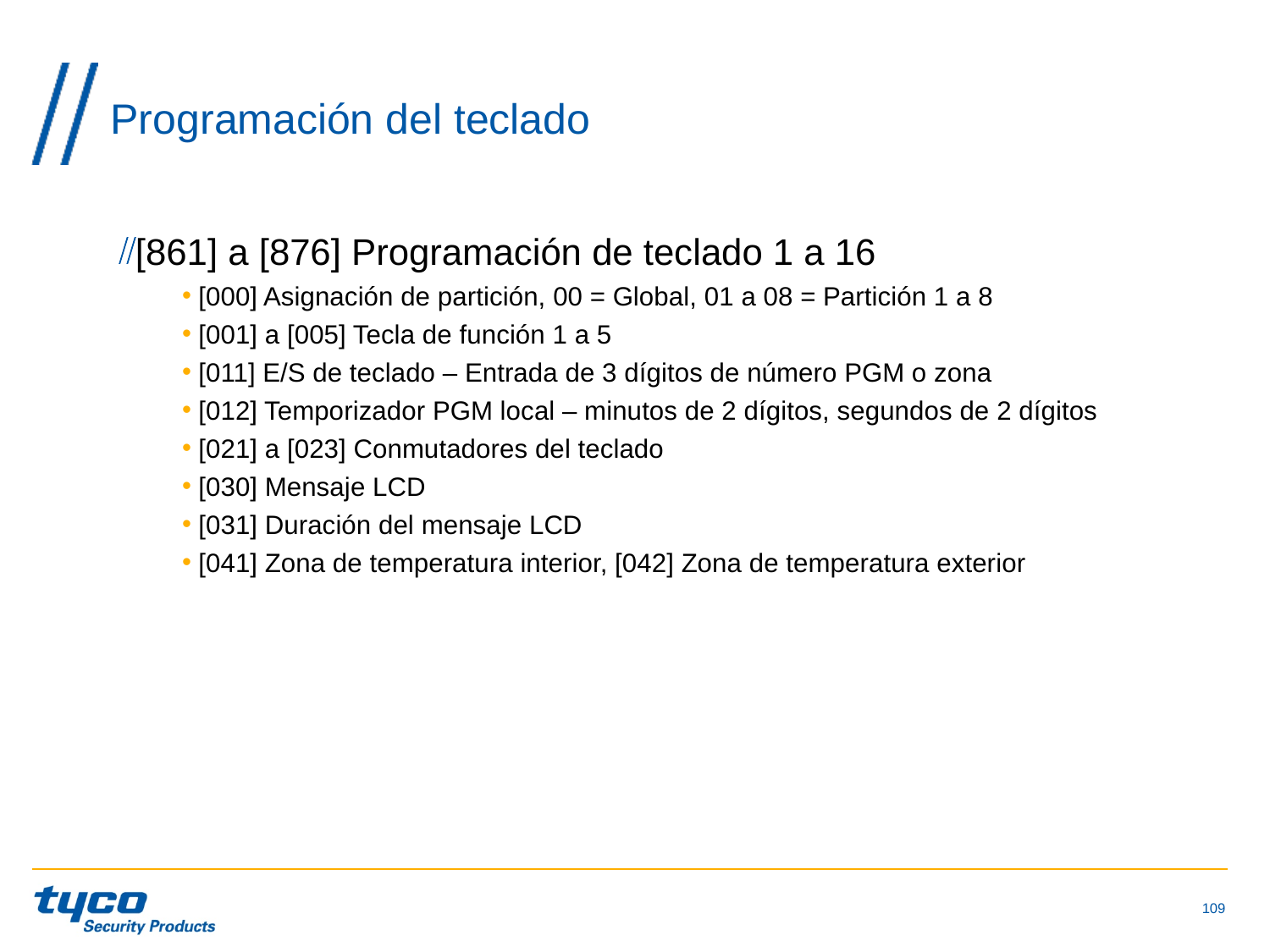

# Programación del teclado
[861] a [876] Programación de teclado 1 a 16
[000] Asignación de partición, 00 = Global, 01 a 08 = Partición 1 a 8
[001] a [005] Tecla de función 1 a 5
[011] E/S de teclado – Entrada de 3 dígitos de número PGM o zona
[012] Temporizador PGM local – minutos de 2 dígitos, segundos de 2 dígitos
[021] a [023] Conmutadores del teclado
[030] Mensaje LCD
[031] Duración del mensaje LCD
[041] Zona de temperatura interior, [042] Zona de temperatura exterior
109